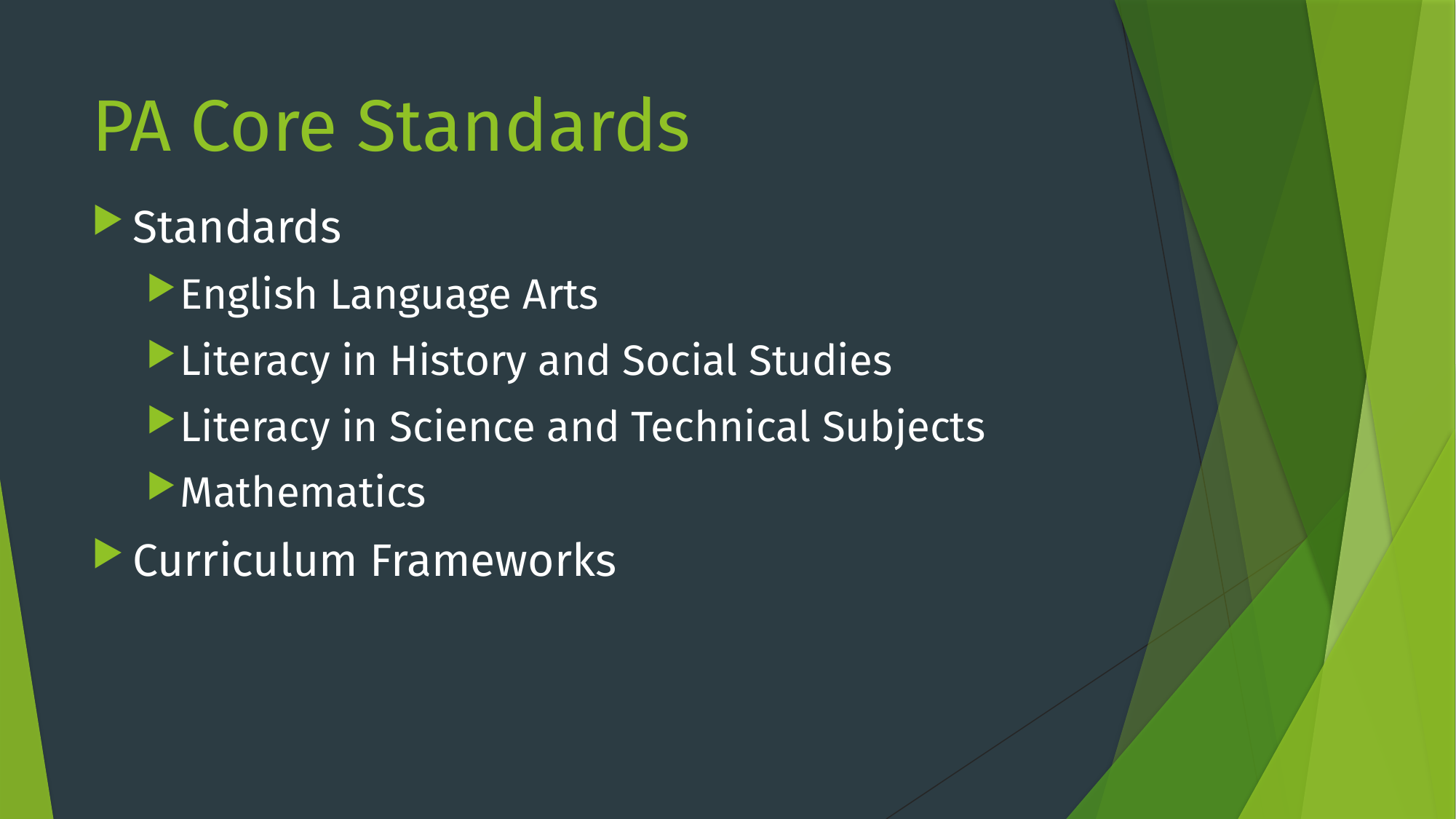

# PA Core Standards
Standards
English Language Arts
Literacy in History and Social Studies
Literacy in Science and Technical Subjects
Mathematics
Curriculum Frameworks